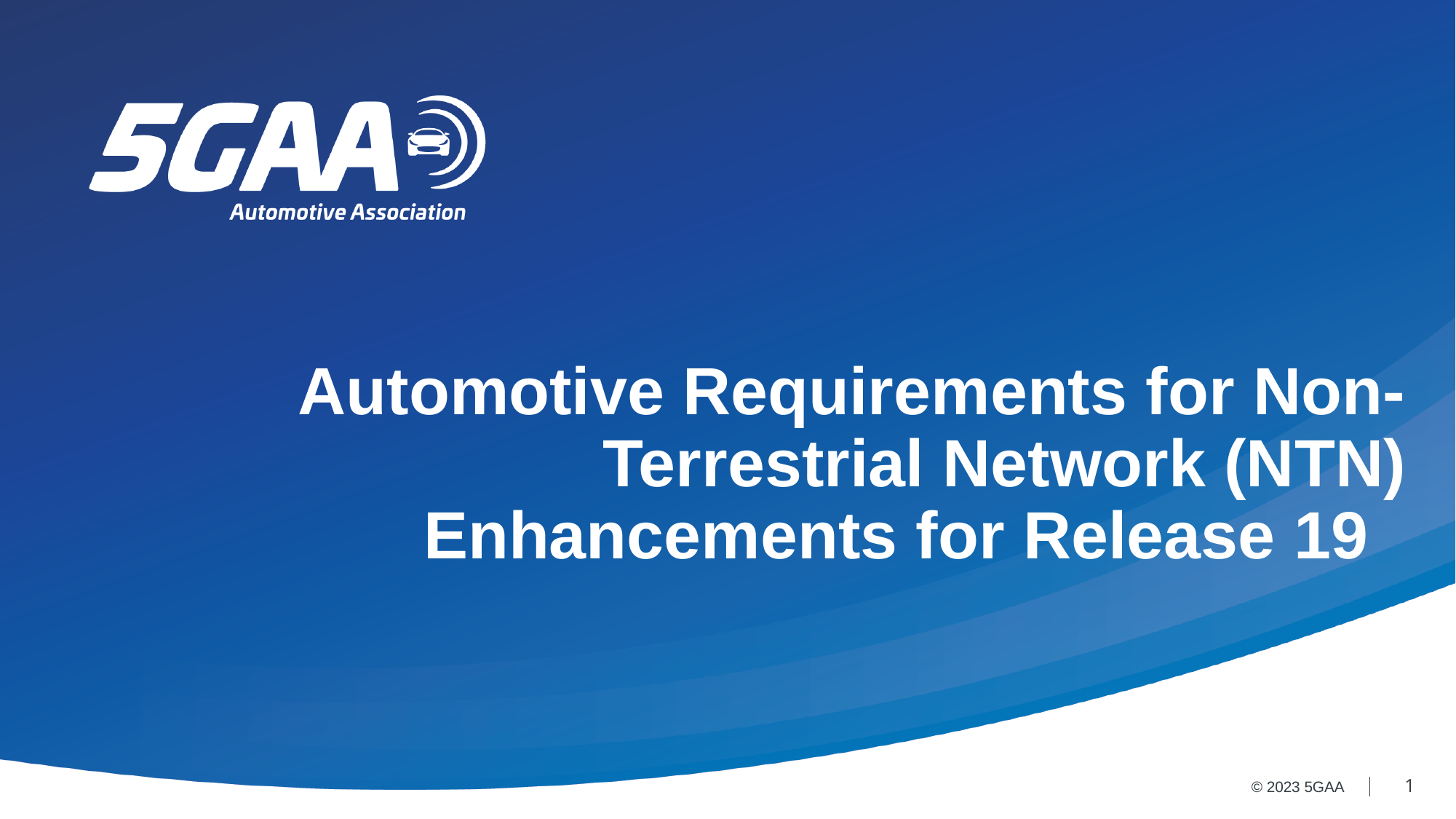

Automotive Requirements for Non-Terrestrial Network (NTN) Enhancements for Release 19